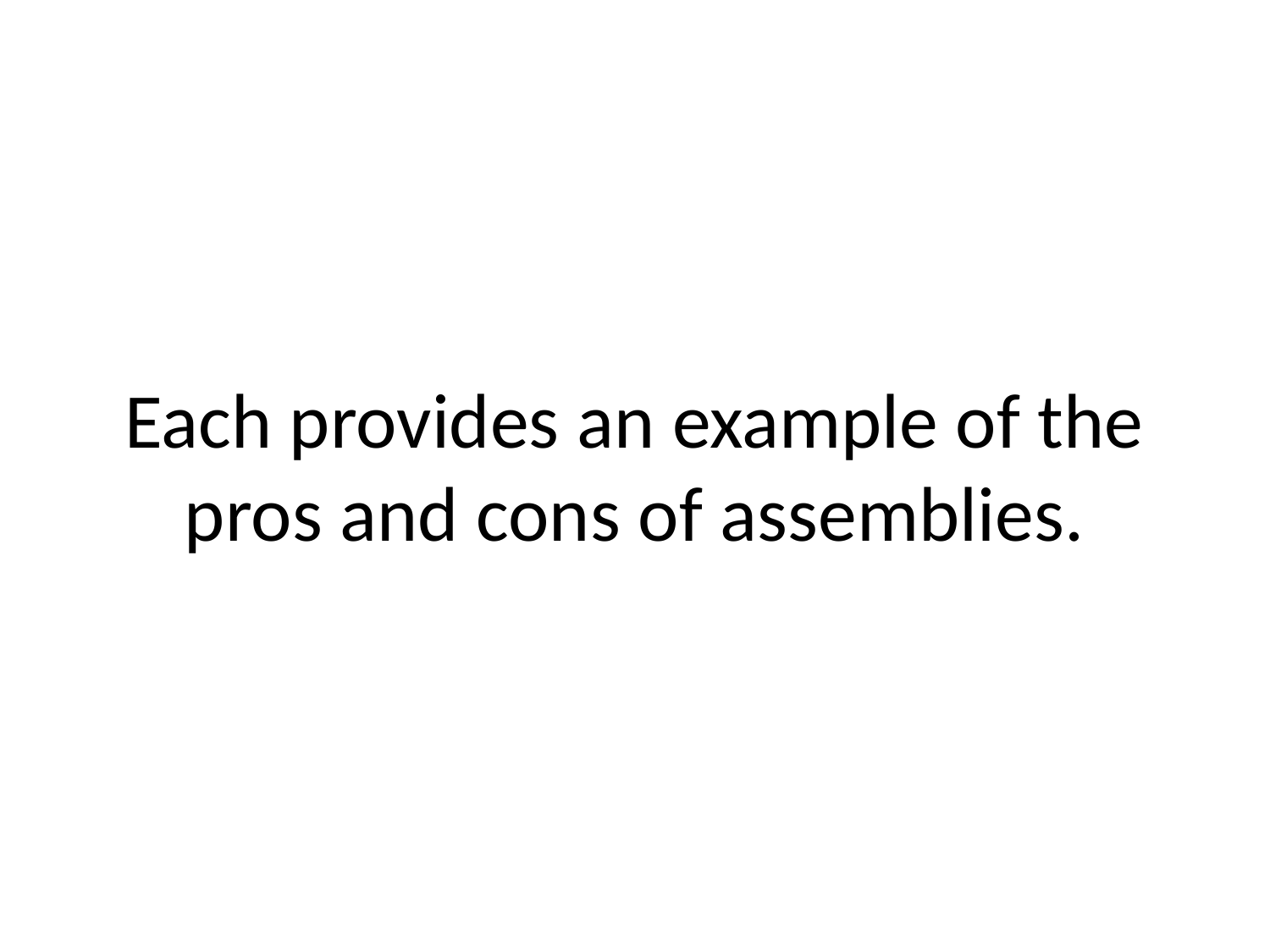

# Each provides an example of the pros and cons of assemblies.